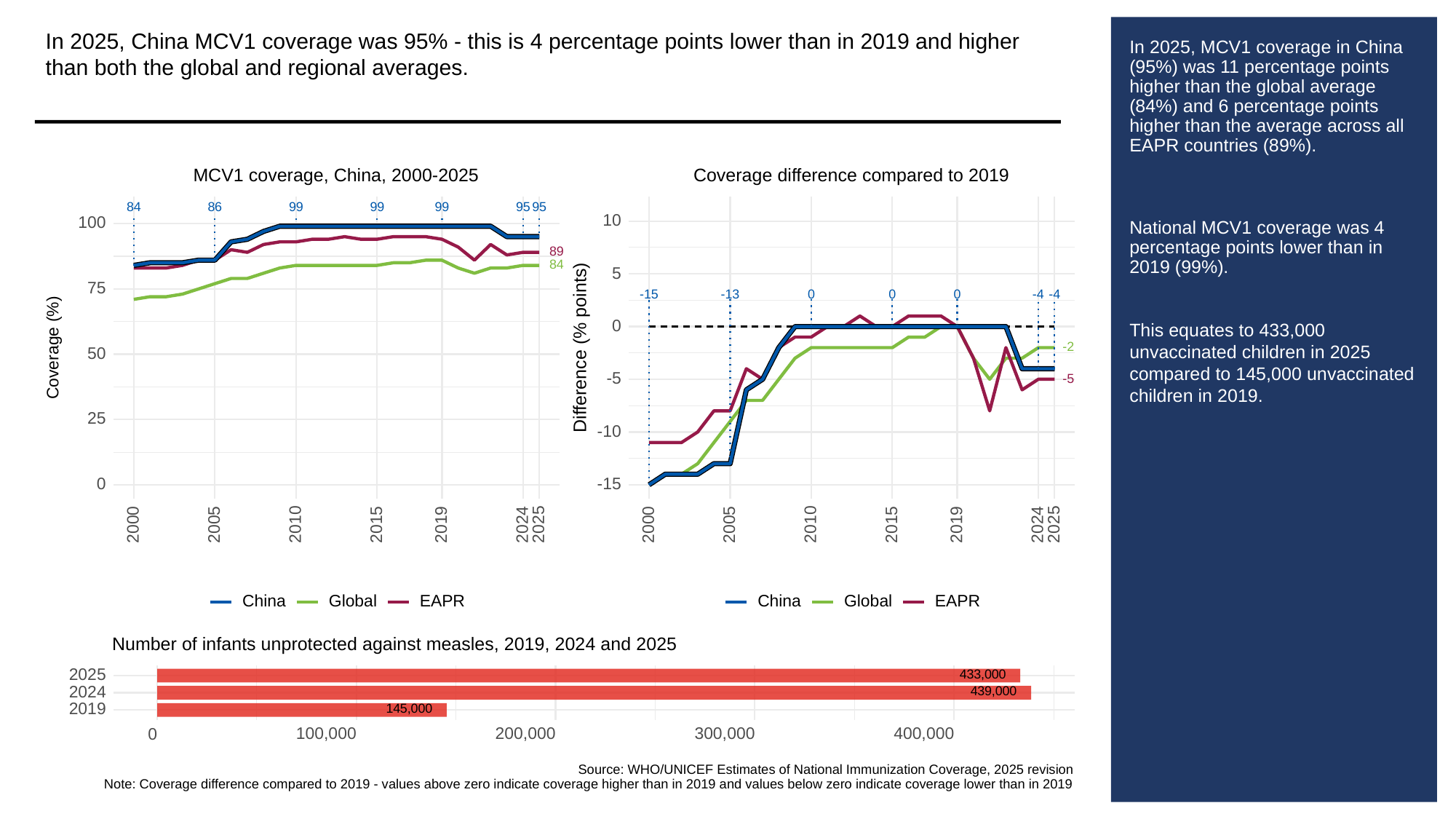

In 2025, China MCV1 coverage was 95% - this is 4 percentage points lower than in 2019 and higher than both the global and regional averages.
# In 2025, MCV1 coverage in China (95%) was 11 percentage points higher than the global average (84%) and 6 percentage points higher than the average across all EAPR countries (89%).

National MCV1 coverage was 4 percentage points lower than in 2019 (99%).

This equates to 433,000 unvaccinated children in 2025 compared to 145,000 unvaccinated children in 2019.

MCV1 coverage, China, 2000-2025
Coverage difference compared to 2019

84
86
99
99
99
95
95
10
100

89

84
5

75

-13
-15
0
0
0
-4
-4

0

Difference (% points)
Coverage (%)
-2
50

-5
-5

25

-10

0
-15

2000
2005
2010
2015
2019
2024
2025
2000
2005
2010
2015
2019
2024
2025
China
Global
China
Global
EAPR
EAPR

Number of infants unprotected against measles, 2019, 2024 and 2025

433,000
2025

439,000
2024

145,000
2019

100,000
200,000
300,000
400,000
0
Source: WHO/UNICEF Estimates of National Immunization Coverage, 2025 revision
Note: Coverage difference compared to 2019 - values above zero indicate coverage higher than in 2019 and values below zero indicate coverage lower than in 2019